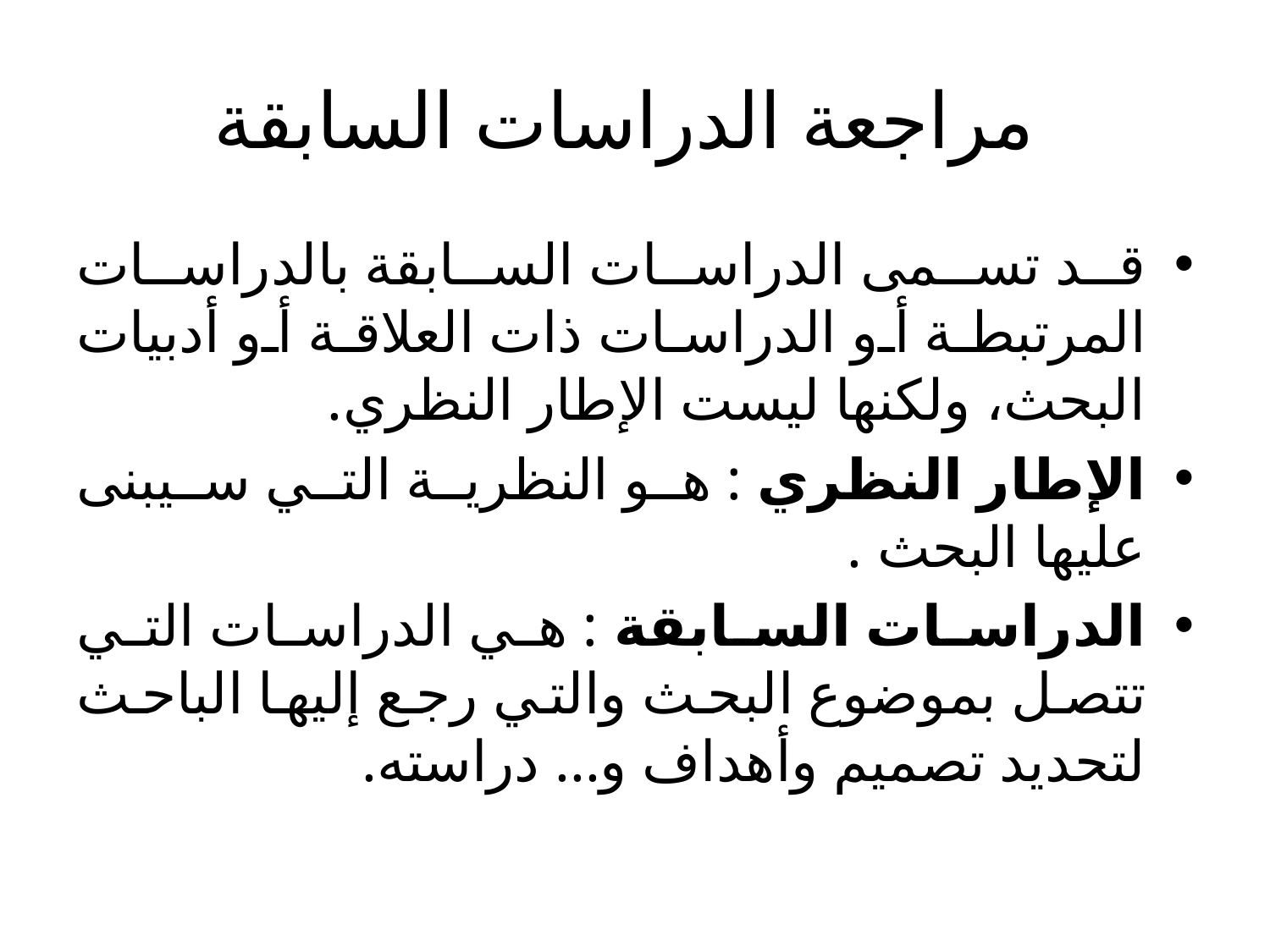

# مراجعة الدراسات السابقة
قد تسمى الدراسات السابقة بالدراسات المرتبطة أو الدراسات ذات العلاقة أو أدبيات البحث، ولكنها ليست الإطار النظري.
الإطار النظري : هو النظرية التي سيبنى عليها البحث .
الدراسات السابقة : هي الدراسات التي تتصل بموضوع البحث والتي رجع إليها الباحث لتحديد تصميم وأهداف و... دراسته.